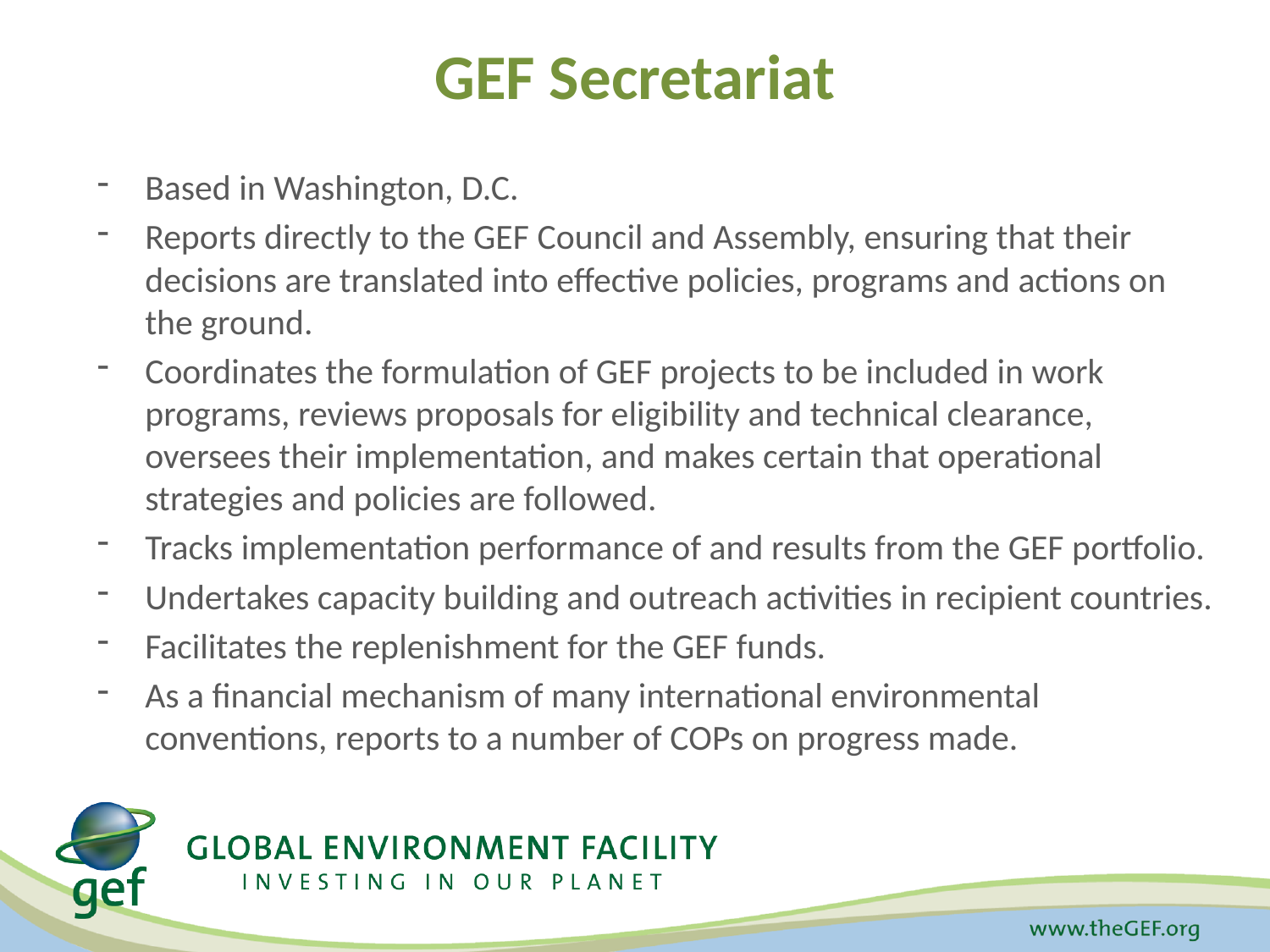

# GEF Secretariat
Based in Washington, D.C.
Reports directly to the GEF Council and Assembly, ensuring that their decisions are translated into effective policies, programs and actions on the ground.
Coordinates the formulation of GEF projects to be included in work programs, reviews proposals for eligibility and technical clearance, oversees their implementation, and makes certain that operational strategies and policies are followed.
Tracks implementation performance of and results from the GEF portfolio.
Undertakes capacity building and outreach activities in recipient countries.
Facilitates the replenishment for the GEF funds.
As a financial mechanism of many international environmental conventions, reports to a number of COPs on progress made.